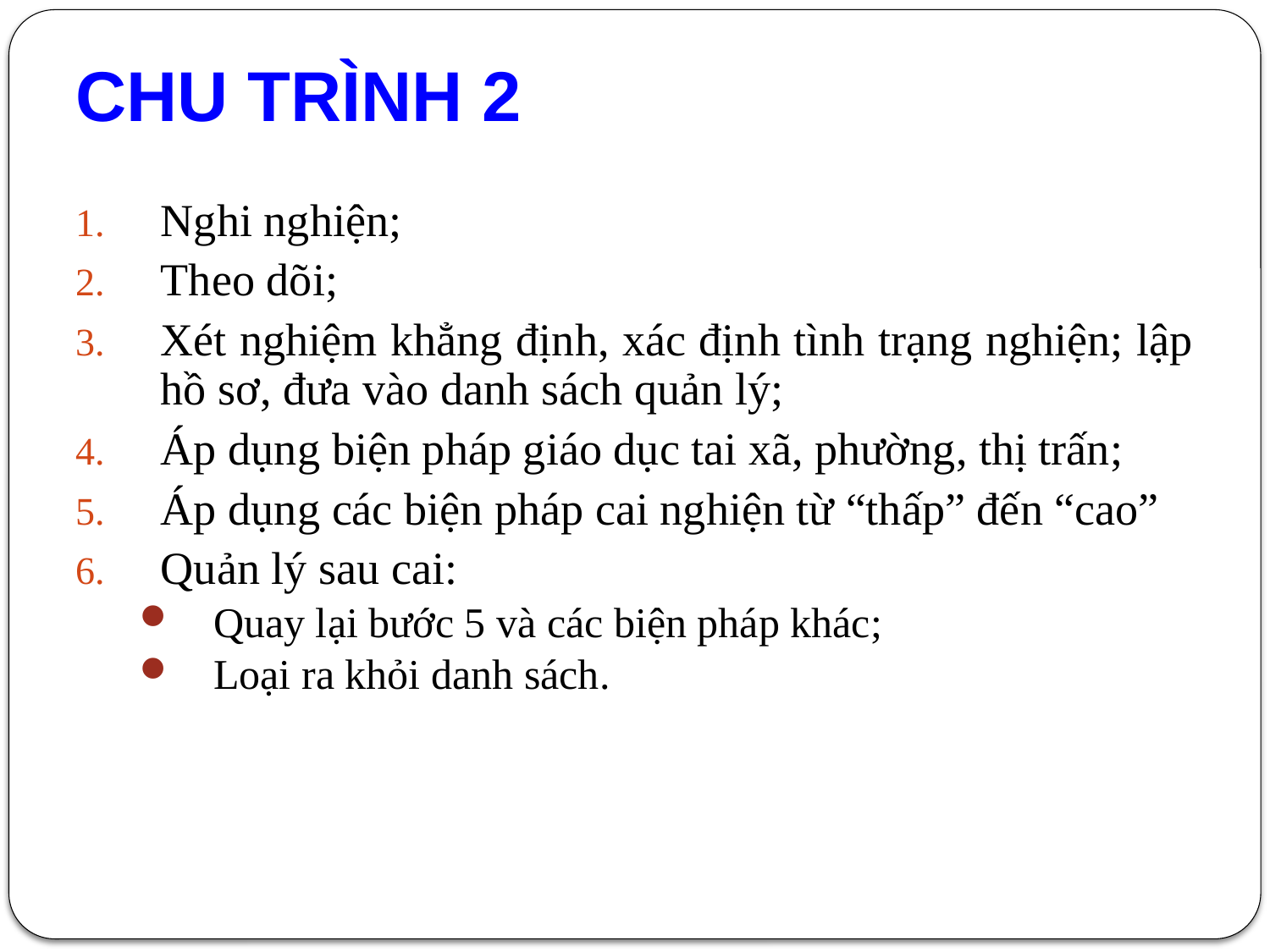

# CHU TRÌNH 2
Nghi nghiện;
Theo dõi;
Xét nghiệm khẳng định, xác định tình trạng nghiện; lập hồ sơ, đưa vào danh sách quản lý;
Áp dụng biện pháp giáo dục tai xã, phường, thị trấn;
Áp dụng các biện pháp cai nghiện từ “thấp” đến “cao”
Quản lý sau cai:
Quay lại bước 5 và các biện pháp khác;
Loại ra khỏi danh sách.